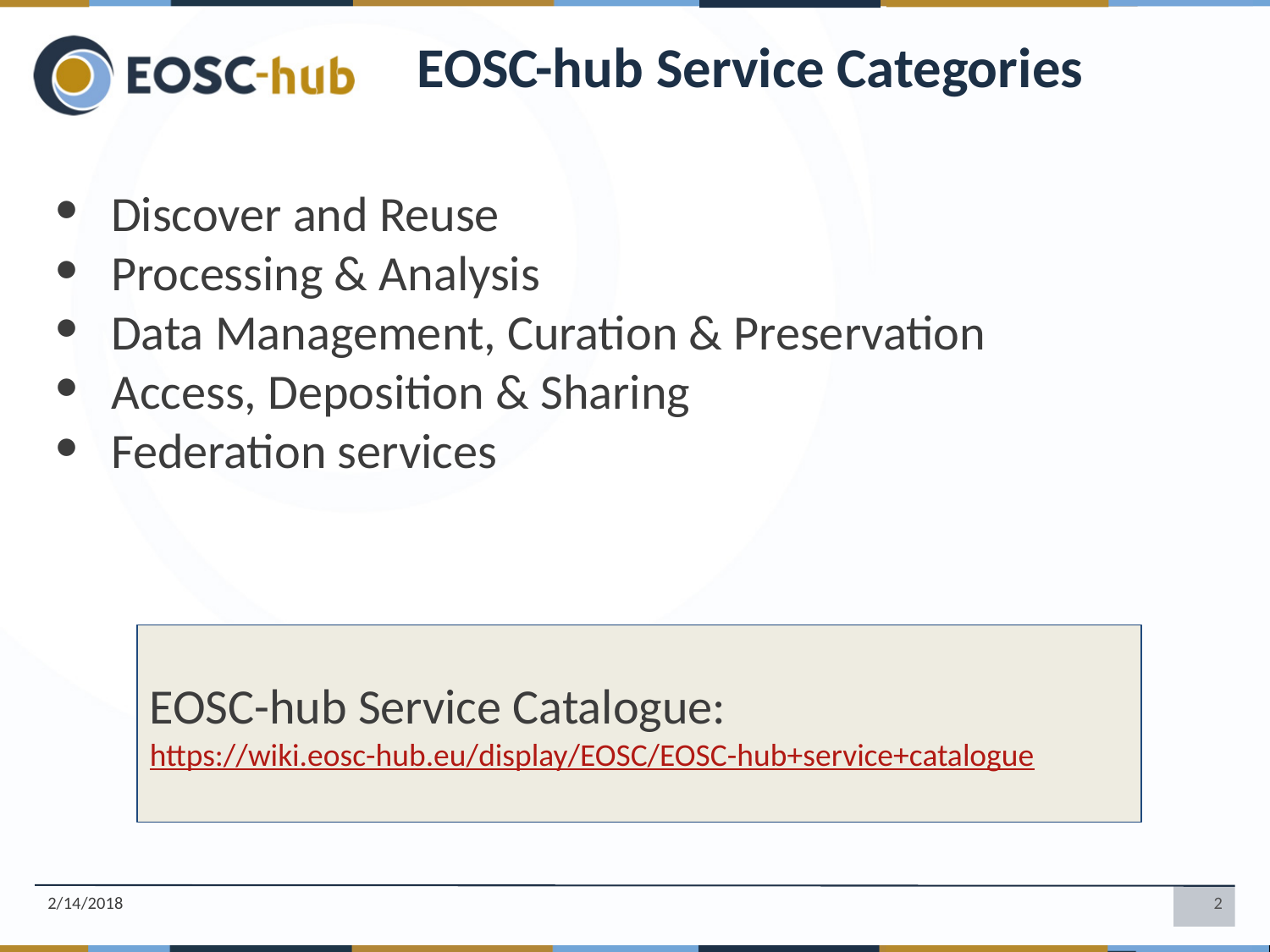

# EOSC-hub Service Categories
Discover and Reuse
Processing & Analysis
Data Management, Curation & Preservation
Access, Deposition & Sharing
Federation services

EOSC-hub Service Catalogue:
https://wiki.eosc-hub.eu/display/EOSC/EOSC-hub+service+catalogue
2/14/2018
2